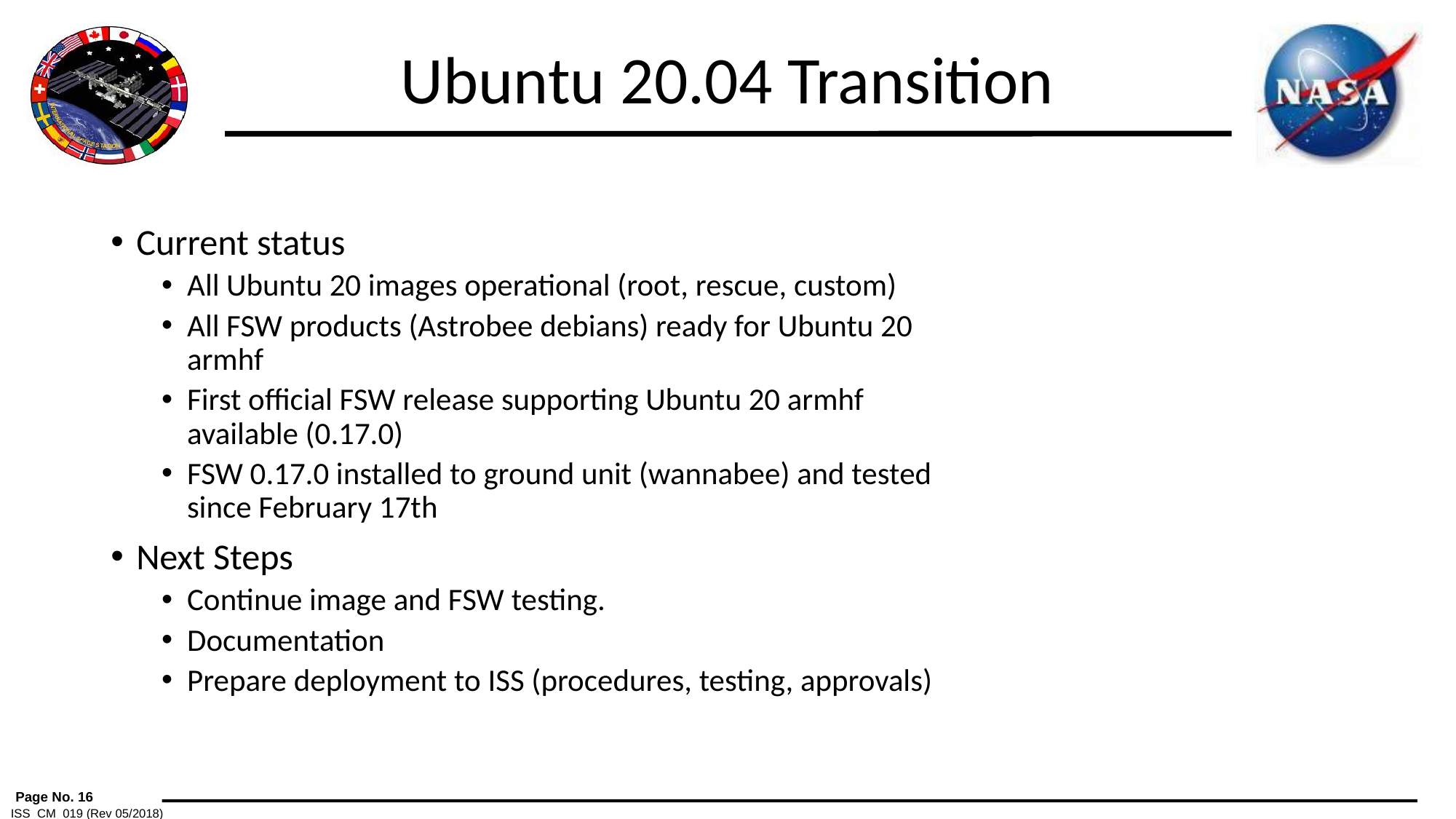

# Ubuntu 20.04 Transition
Current status
All Ubuntu 20 images operational (root, rescue, custom)
All FSW products (Astrobee debians) ready for Ubuntu 20 armhf
First official FSW release supporting Ubuntu 20 armhf available (0.17.0)
FSW 0.17.0 installed to ground unit (wannabee) and tested since February 17th
Next Steps
Continue image and FSW testing.
Documentation
Prepare deployment to ISS (procedures, testing, approvals)